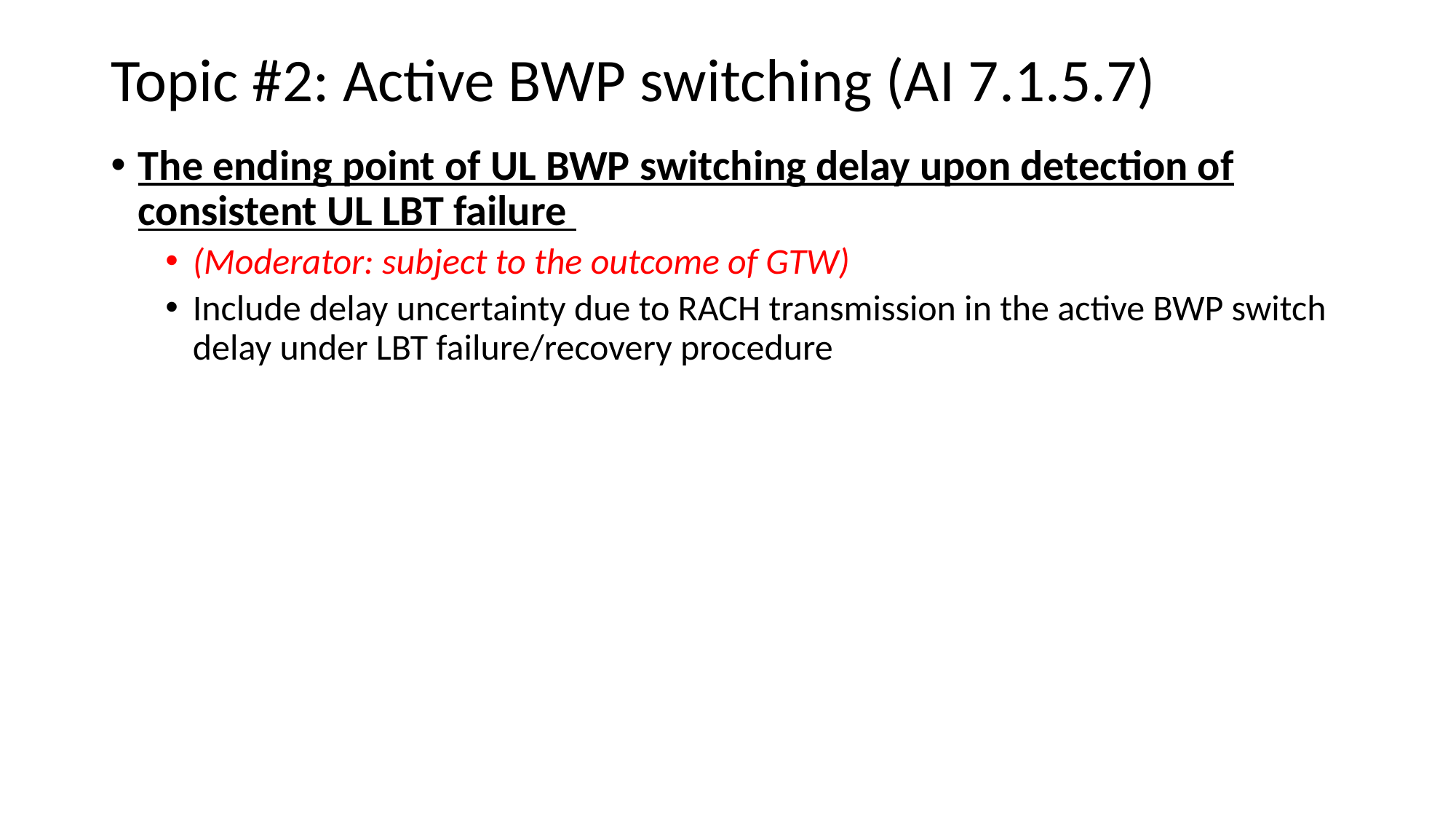

# Topic #2: Active BWP switching (AI 7.1.5.7)
The ending point of UL BWP switching delay upon detection of consistent UL LBT failure
(Moderator: subject to the outcome of GTW)
Include delay uncertainty due to RACH transmission in the active BWP switch delay under LBT failure/recovery procedure